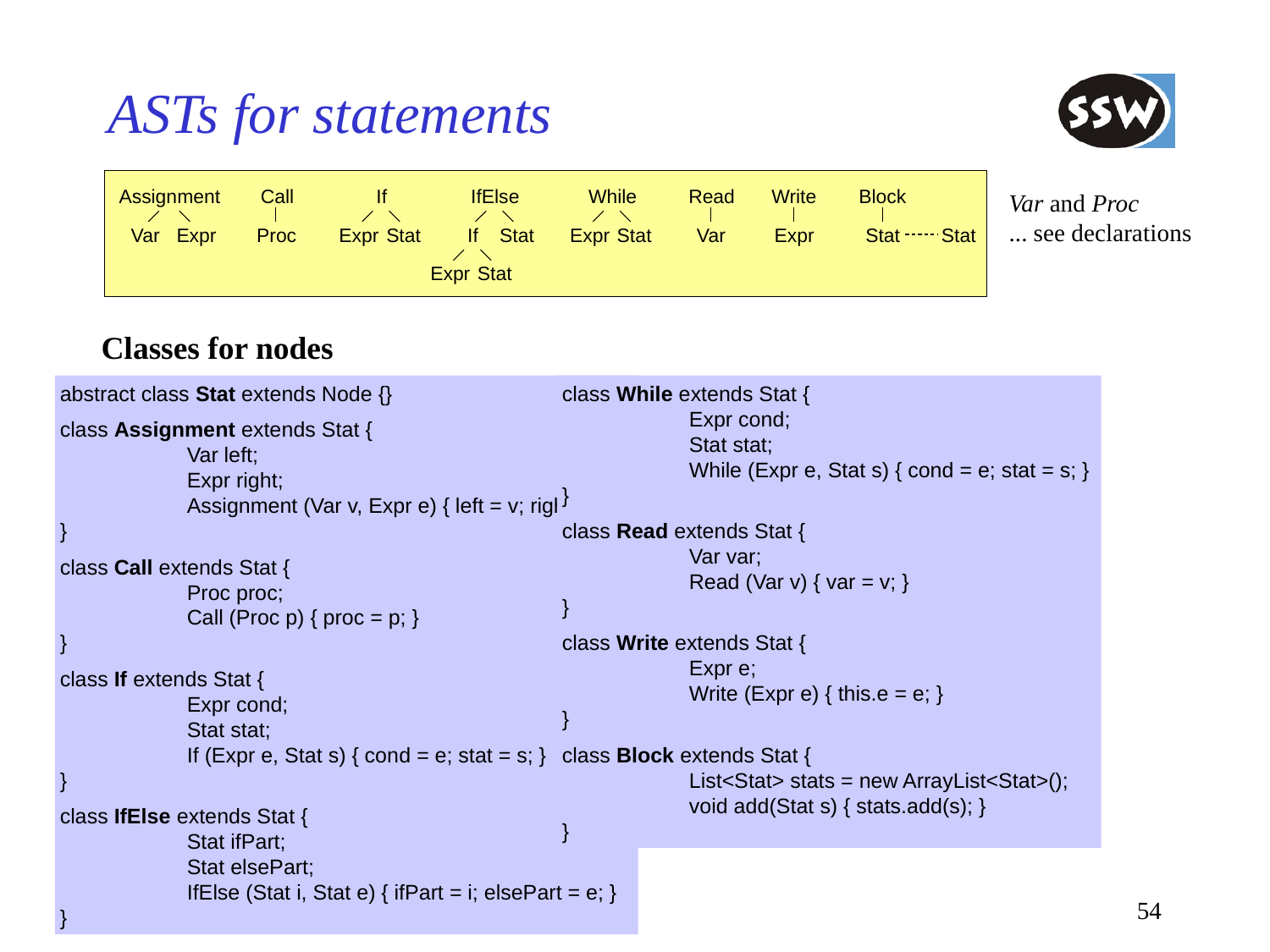

# ASTs for statements

Assignment
Call
If
IfElse
While
Read
Write
Block
Var and Proc
... see declarations
If
Var
Expr
Proc
Expr
Stat
Stat
Expr
Stat
Var
Expr
Stat
Stat
Expr
Stat
Classes for nodes
abstract class Stat extends Node {}
class Assignment extends Stat {
	Var left;
	Expr right;
	Assignment (Var v, Expr e) { left = v; right = e; }
}
class Call extends Stat {
	Proc proc;
	Call (Proc p) { proc = p; }
}
class If extends Stat {
	Expr cond;
	Stat stat;
	If (Expr e, Stat s) { cond = e; stat = s; }
}
class IfElse extends Stat {
	Stat ifPart;
	Stat elsePart;
	IfElse (Stat i, Stat e) { ifPart = i; elsePart = e; }
}
class While extends Stat {
	Expr cond;
	Stat stat;
	While (Expr e, Stat s) { cond = e; stat = s; }
}
class Read extends Stat {
	Var var;
	Read (Var v) { var = v; }
}
class Write extends Stat {
	Expr e;
	Write (Expr e) { this.e = e; }
}
class Block extends Stat {
	List<Stat> stats = new ArrayList<Stat>();
	void add(Stat s) { stats.add(s); }
}
54